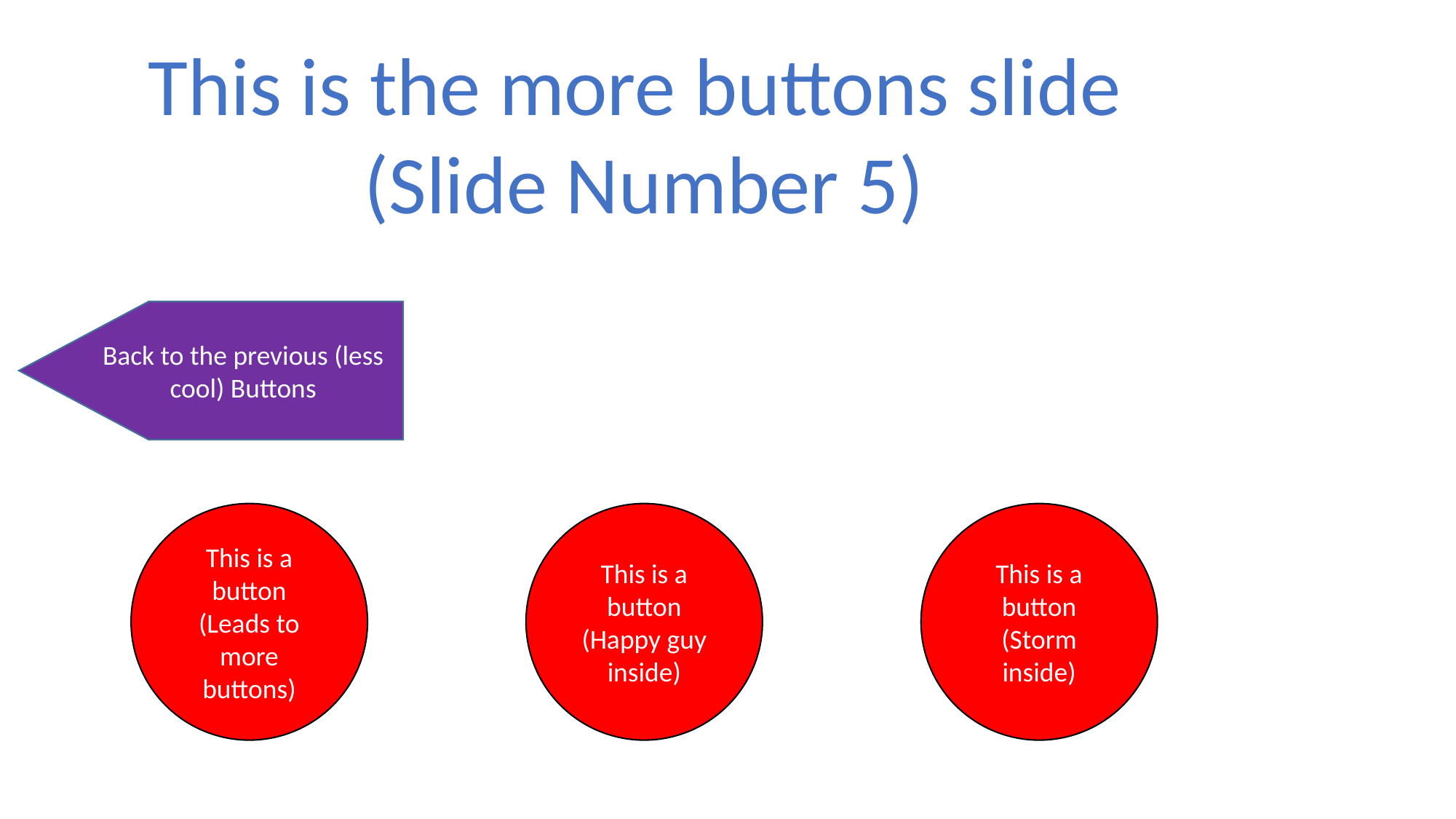

This is the more buttons slide
(Slide Number 5)
Back to the previous (less cool) Buttons
This is a button (Leads to more buttons)
This is a button (Happy guy inside)
This is a button (Storm inside)